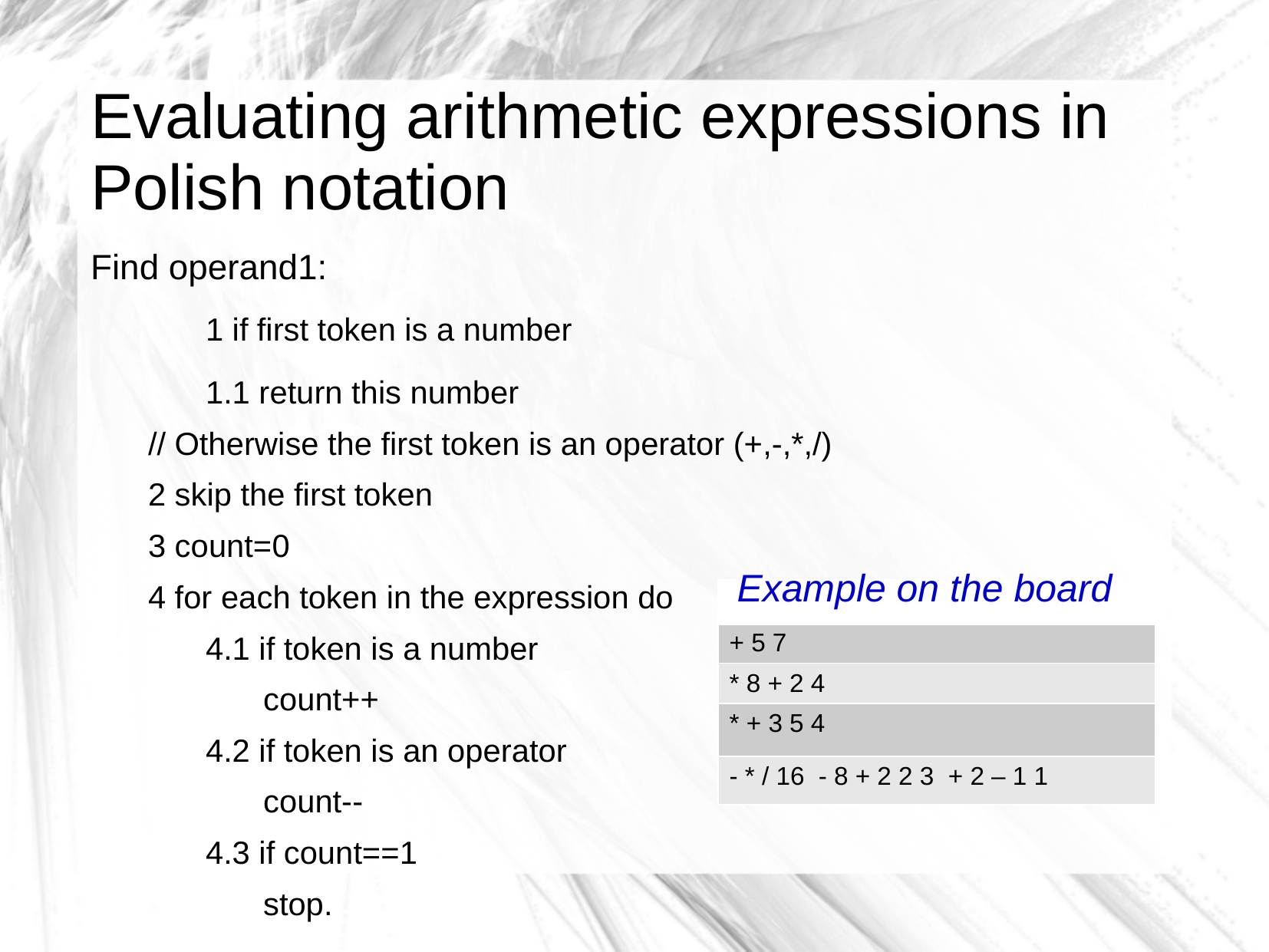

# Evaluating arithmetic expressions in Polish notation
Find operand1:
	1 if first token is a number
1.1 return this number
// Otherwise the first token is an operator (+,-,*,/)
2 skip the first token
3 count=0
4 for each token in the expression do
4.1 if token is a number
count++
4.2 if token is an operator
count--
4.3 if count==1
stop.

Example on the board
|  |
| --- |
| + 5 7 |
| \* 8 + 2 4 |
| \* + 3 5 4 |
| - \* / 16 - 8 + 2 2 3 + 2 – 1 1 |